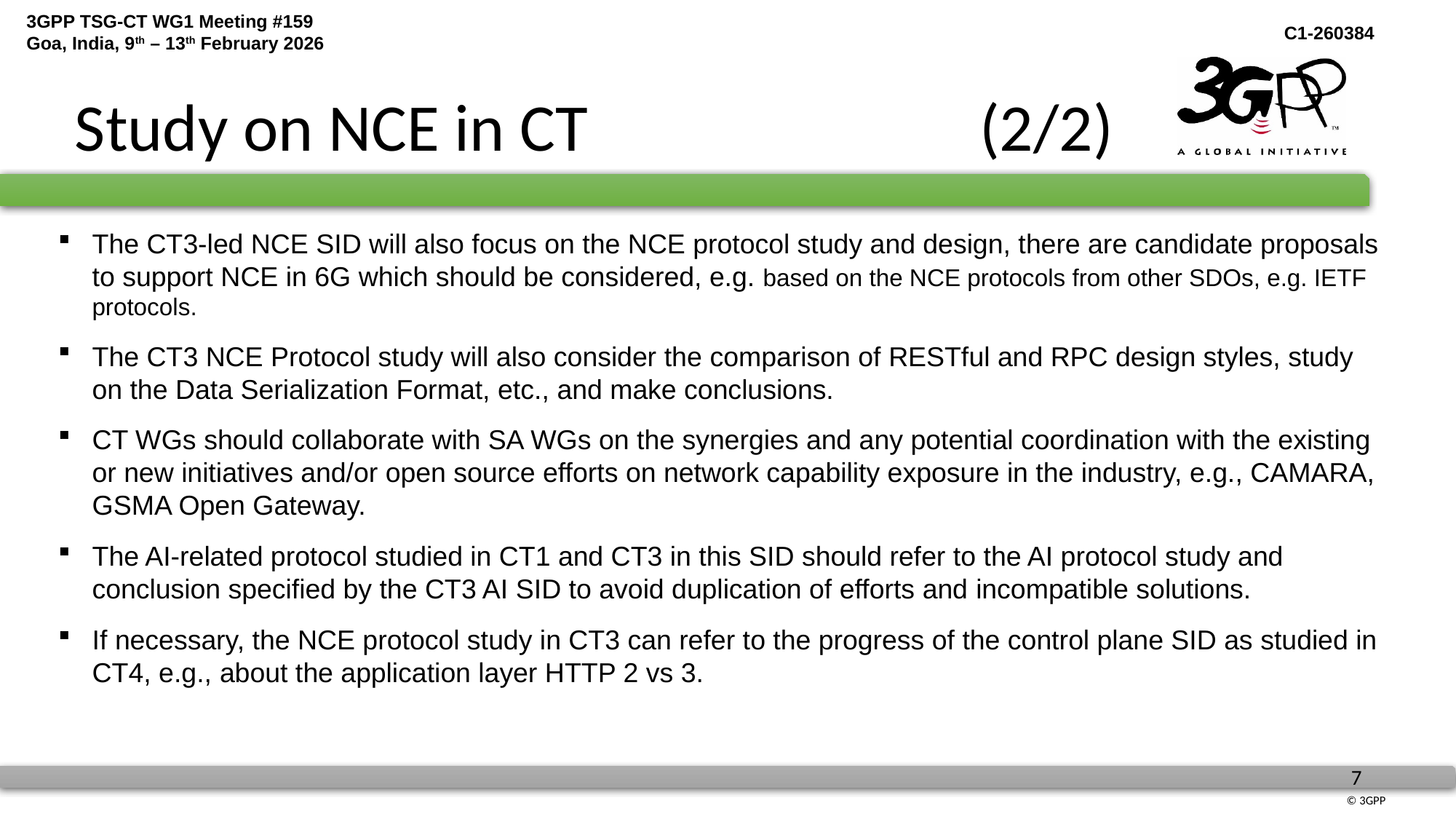

# Study on NCE in CT                          (2/2)
The CT3-led NCE SID will also focus on the NCE protocol study and design, there are candidate proposals to support NCE in 6G which should be considered, e.g. based on the NCE protocols from other SDOs, e.g. IETF protocols.
The CT3 NCE Protocol study will also consider the comparison of RESTful and RPC design styles, study on the Data Serialization Format, etc., and make conclusions.
CT WGs should collaborate with SA WGs on the synergies and any potential coordination with the existing or new initiatives and/or open source efforts on network capability exposure in the industry, e.g., CAMARA, GSMA Open Gateway.
The AI-related protocol studied in CT1 and CT3 in this SID should refer to the AI protocol study and conclusion specified by the CT3 AI SID to avoid duplication of efforts and incompatible solutions.
If necessary, the NCE protocol study in CT3 can refer to the progress of the control plane SID as studied in CT4, e.g., about the application layer HTTP 2 vs 3.